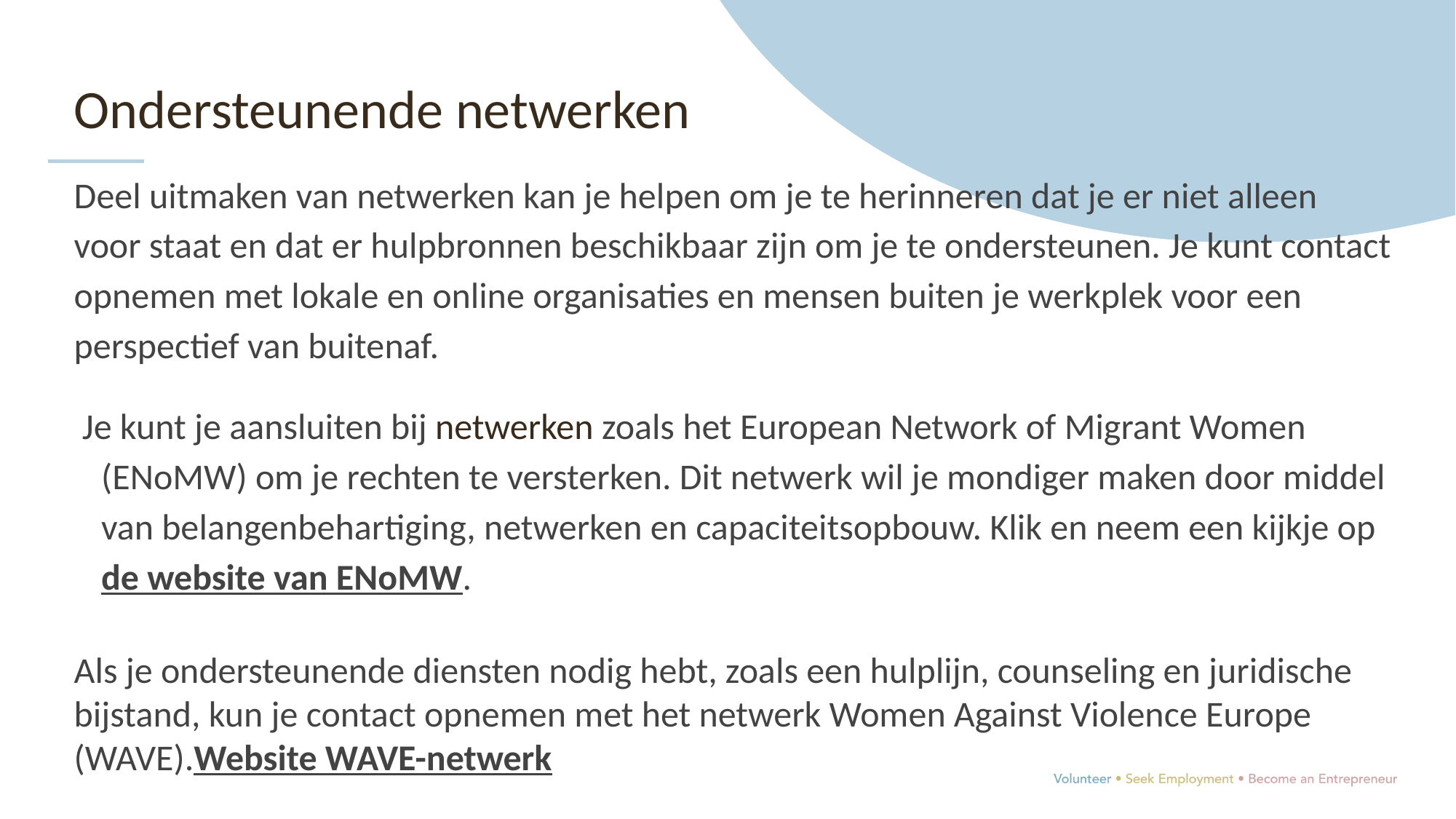

Ondersteunende netwerken
Deel uitmaken van netwerken kan je helpen om je te herinneren dat je er niet alleen voor staat en dat er hulpbronnen beschikbaar zijn om je te ondersteunen. Je kunt contact opnemen met lokale en online organisaties en mensen buiten je werkplek voor een perspectief van buitenaf.
 Je kunt je aansluiten bij netwerken zoals het European Network of Migrant Women (ENoMW) om je rechten te versterken. Dit netwerk wil je mondiger maken door middel van belangenbehartiging, netwerken en capaciteitsopbouw. Klik en neem een kijkje op de website van ENoMW.

Als je ondersteunende diensten nodig hebt, zoals een hulplijn, counseling en juridische bijstand, kun je contact opnemen met het netwerk Women Against Violence Europe (WAVE).Website WAVE-netwerk